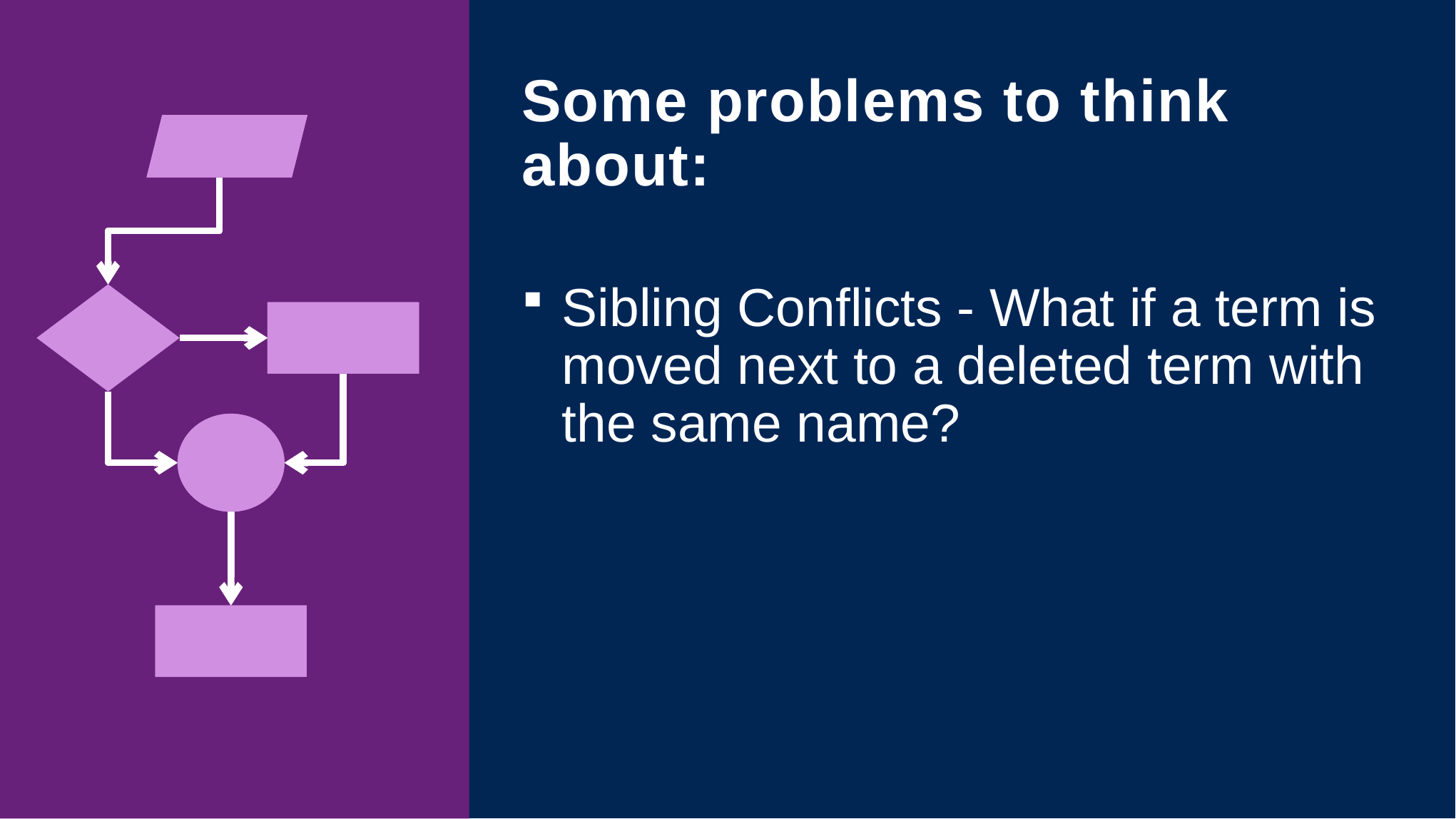

Some problems to think about:
Sibling Conflicts - What if a term is moved next to a deleted term with the same name?